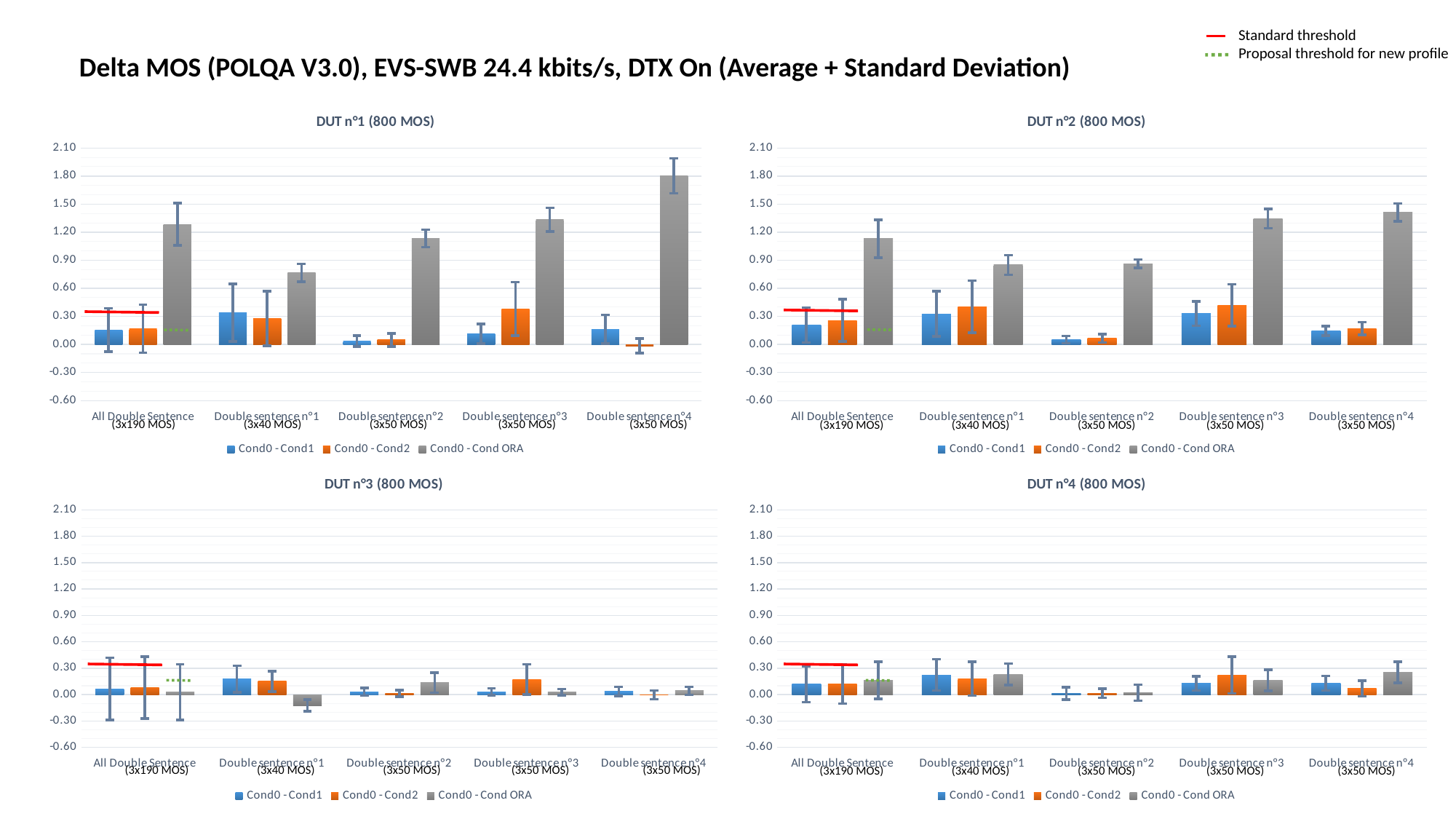

Standard threshold
Proposal threshold for new profile
Delta MOS (POLQA V3.0), EVS-SWB 24.4 kbits/s, DTX On (Average + Standard Deviation)

### Chart: DUT n°2 (800 MOS)

| Category | Cond0 - Cond1 | Cond0 - Cond2 | Cond0 - Cond ORA |
|---|---|---|---|
| All Double Sentence | 0.20789473684211446 | 0.25736842105264124 | 1.131052631578954 |
| Double sentence n°1 | 0.3274999999999988 | 0.4024999999999985 | 0.8499999999999988 |
| Double sentence n°2 | 0.05200000000000138 | 0.06600000000000072 | 0.8620000000000045 |
| Double sentence n°3 | 0.3299999999999965 | 0.4199999999999964 | 1.3439999999999968 |
| Double sentence n°4 | 0.1459999999999959 | 0.16999999999999593 | 1.4119999999999964 |

### Chart: DUT n°1 (800 MOS)

| Category | Cond0 - Cond1 | Cond0 - Cond2 | Cond0 - Cond ORA |
|---|---|---|---|
| All Double Sentence | 0.15368421052631565 | 0.16842105263157947 | 1.2847368421052572 |
| Double sentence n°1 | 0.33750000000000036 | 0.27750000000000075 | 0.7649999999999997 |
| Double sentence n°2 | 0.03799999999999759 | 0.049999999999998934 | 1.134 |
| Double sentence n°3 | 0.11199999999999921 | 0.3820000000000001 | 1.3340000000000027 |
| Double sentence n°4 | 0.1639999999999997 | -0.01400000000000201 | 1.8020000000000023 |
(3x190 MOS)                         (3x40 MOS)                         (3x50 MOS)                          (3x50 MOS)                           (3x50 MOS)
(3x190 MOS)                         (3x40 MOS)                         (3x50 MOS)                          (3x50 MOS)                           (3x50 MOS)

### Chart: DUT n°4 (800 MOS)

| Category | Cond0 - Cond1 | Cond0 - Cond2 | Cond0 - Cond ORA |
|---|---|---|---|
| All Double Sentence | 0.1173684210526309 | 0.11789473684210261 | 0.16315789473684195 |
| Double sentence n°1 | 0.22250000000000014 | 0.1800000000000006 | 0.22999999999999998 |
| Double sentence n°2 | 0.01399999999999757 | 0.014000000000000234 | 0.021999999999997577 |
| Double sentence n°3 | 0.12599999999999945 | 0.22199999999999953 | 0.1619999999999986 |
| Double sentence n°4 | 0.128000000000001 | 0.06800000000000095 | 0.25200000000000333 |

### Chart: DUT n°3 (800 MOS)

| Category | Cond0 - Cond1 | Cond0 - Cond2 | Cond0 - Cond ORA |
|---|---|---|---|
| All Double Sentence | 0.06315789473684141 | 0.07894736842104955 | 0.02736842105262438 |
| Double sentence n°1 | 0.17500000000000027 | 0.14999999999999902 | -0.12499999999999822 |
| Double sentence n°2 | 0.03199999999999914 | 0.011999999999999567 | 0.13399999999999945 |
| Double sentence n°3 | 0.031999999999999584 | 0.17200000000000193 | 0.028000000000004466 |
| Double sentence n°4 | 0.036000000000000476 | -0.0040000000000000036 | 0.0420000000000007 |
(3x190 MOS)                         (3x40 MOS)                         (3x50 MOS)                          (3x50 MOS)                           (3x50 MOS)
(3x190 MOS)                         (3x40 MOS)                         (3x50 MOS)                          (3x50 MOS)                           (3x50 MOS)